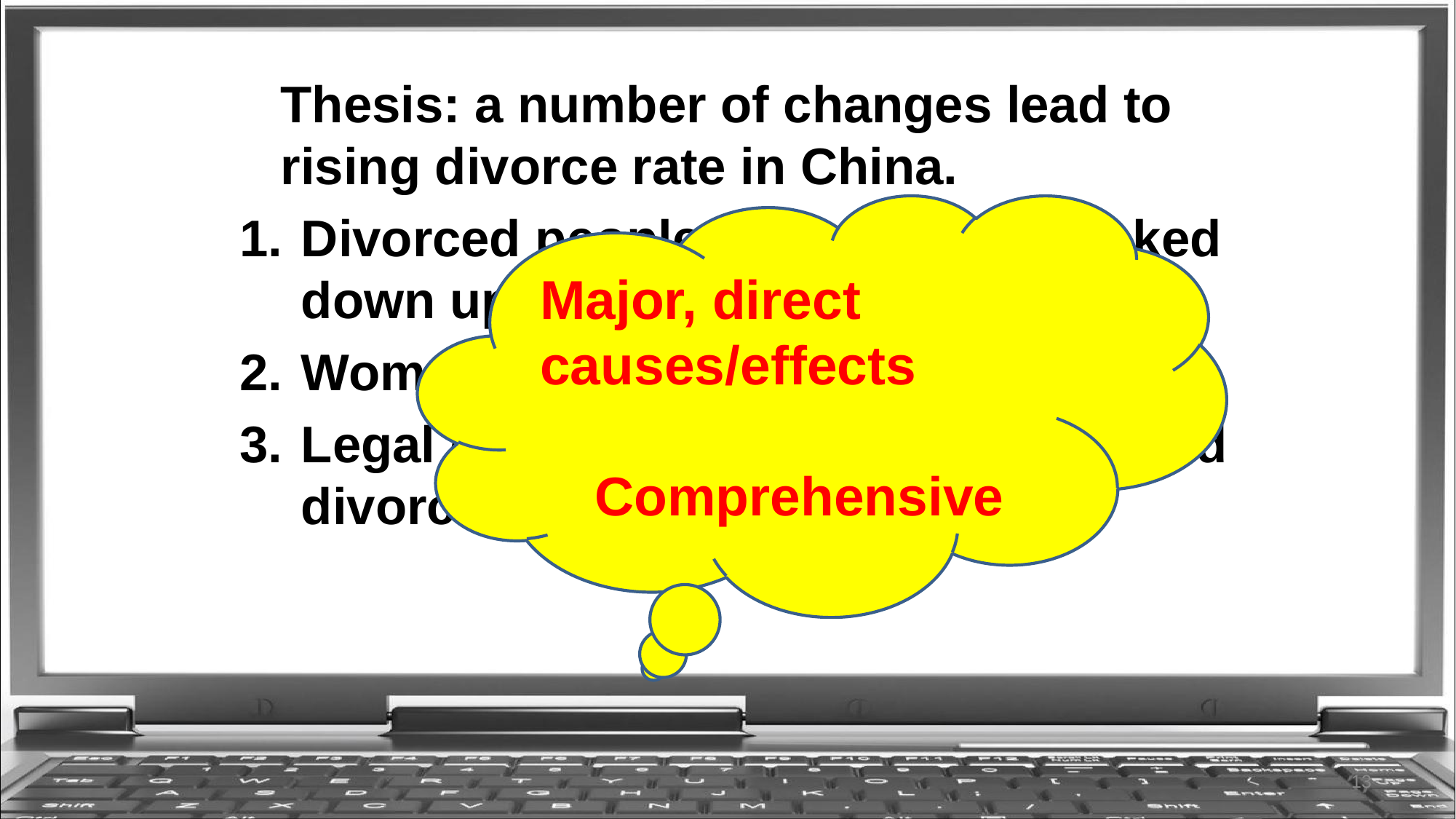

Thesis: a number of changes lead to rising divorce rate in China.
Divorced people are no longer looked down upon.
Women are financially independent.
Legal changes have greatly simplified divorce procedures.

Major, direct causes/effects

Comprehensive
13